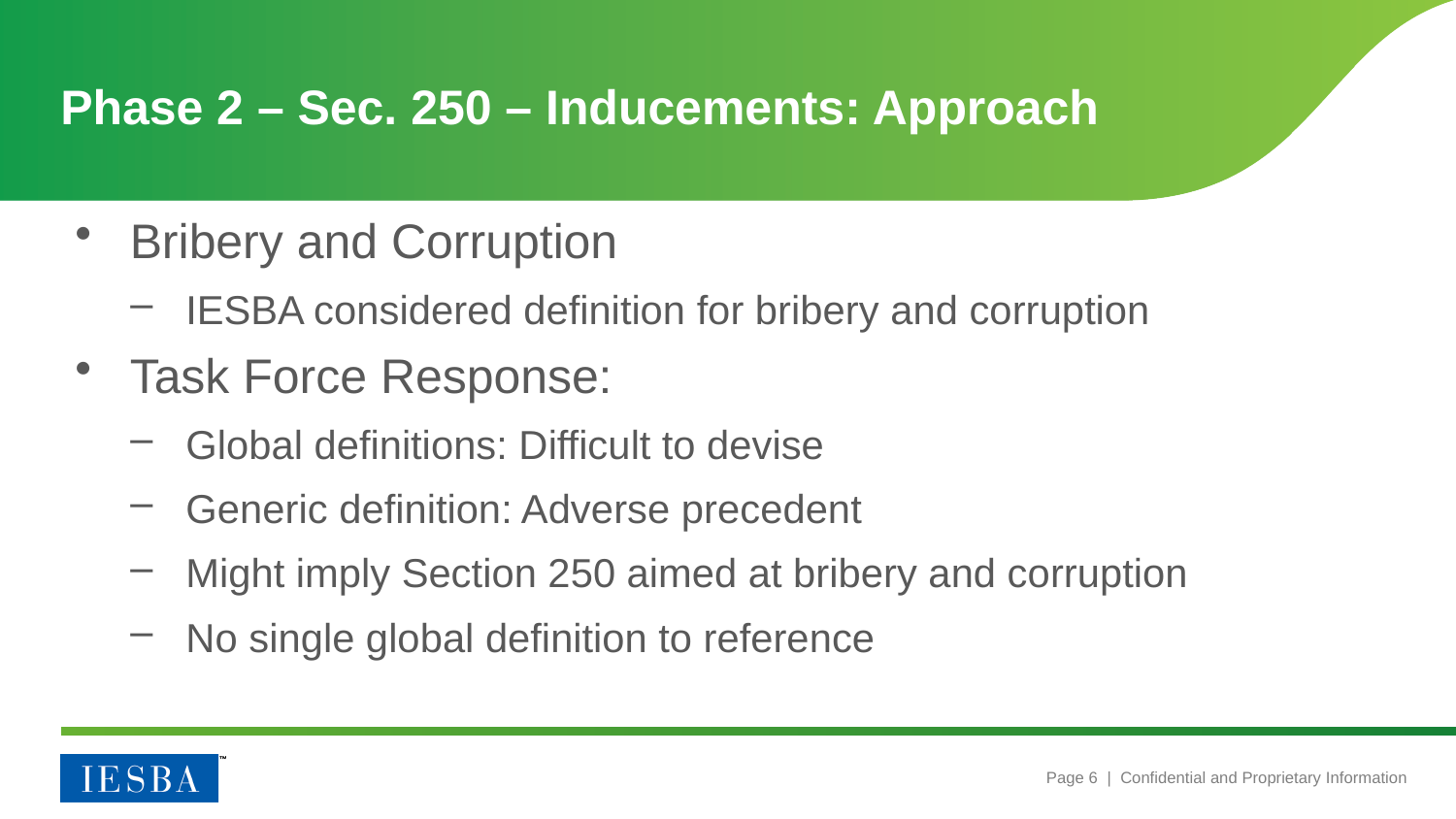

# Phase 2 – Sec. 250 – Inducements: Approach
Bribery and Corruption
IESBA considered definition for bribery and corruption
Task Force Response:
Global definitions: Difficult to devise
Generic definition: Adverse precedent
Might imply Section 250 aimed at bribery and corruption
No single global definition to reference